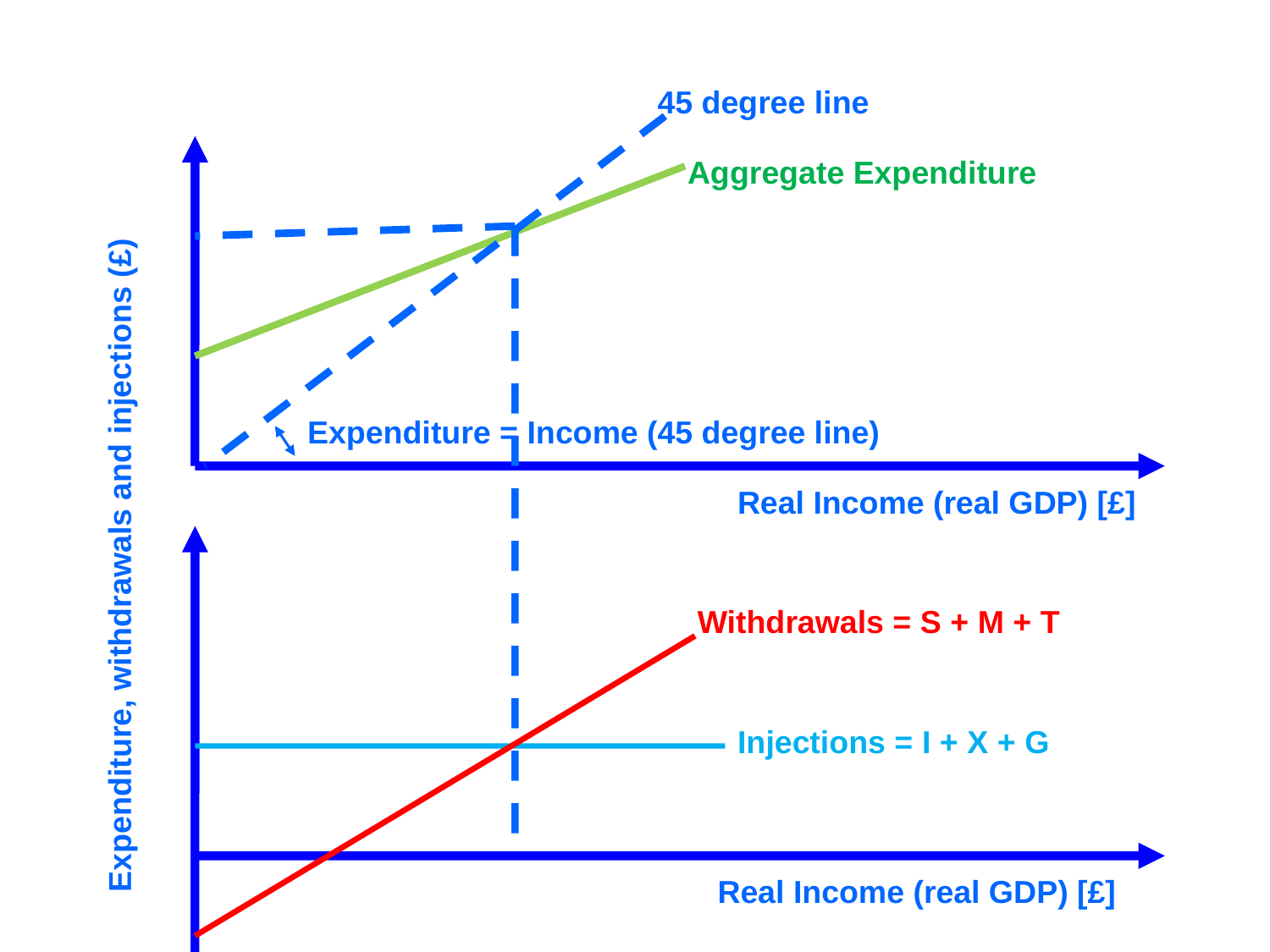

45 degree line

Aggregate Expenditure

Expenditure = Income (45 degree line)

Real Income (real GDP) [£]
Expenditure, withdrawals and injections (£)

Withdrawals = S + M + T

Injections = I + X + G

Real Income (real GDP) [£]